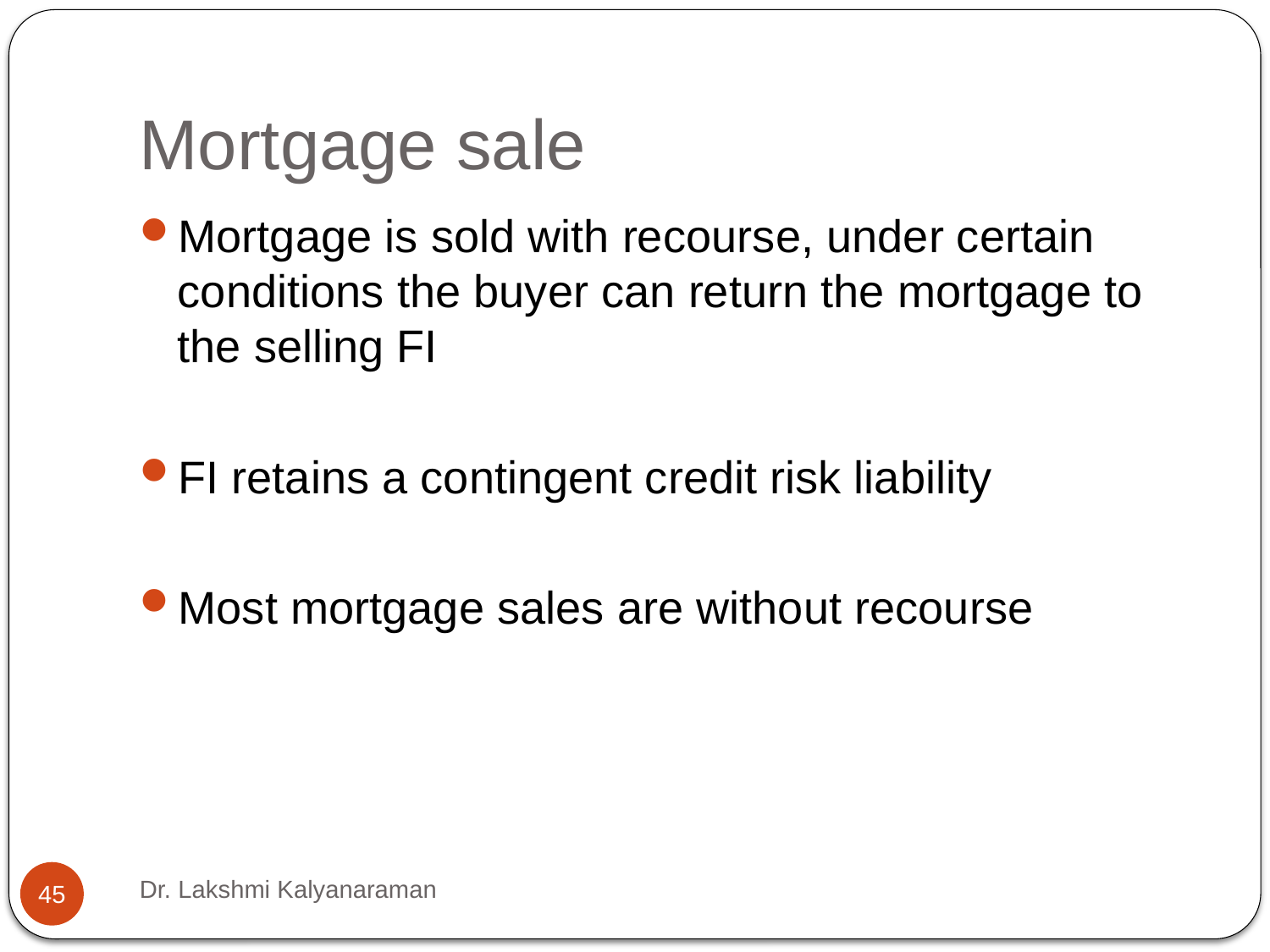

# Mortgage sale
Mortgage is sold with recourse, under certain conditions the buyer can return the mortgage to the selling FI

FI retains a contingent credit risk liability

Most mortgage sales are without recourse
Dr. Lakshmi Kalyanaraman
45